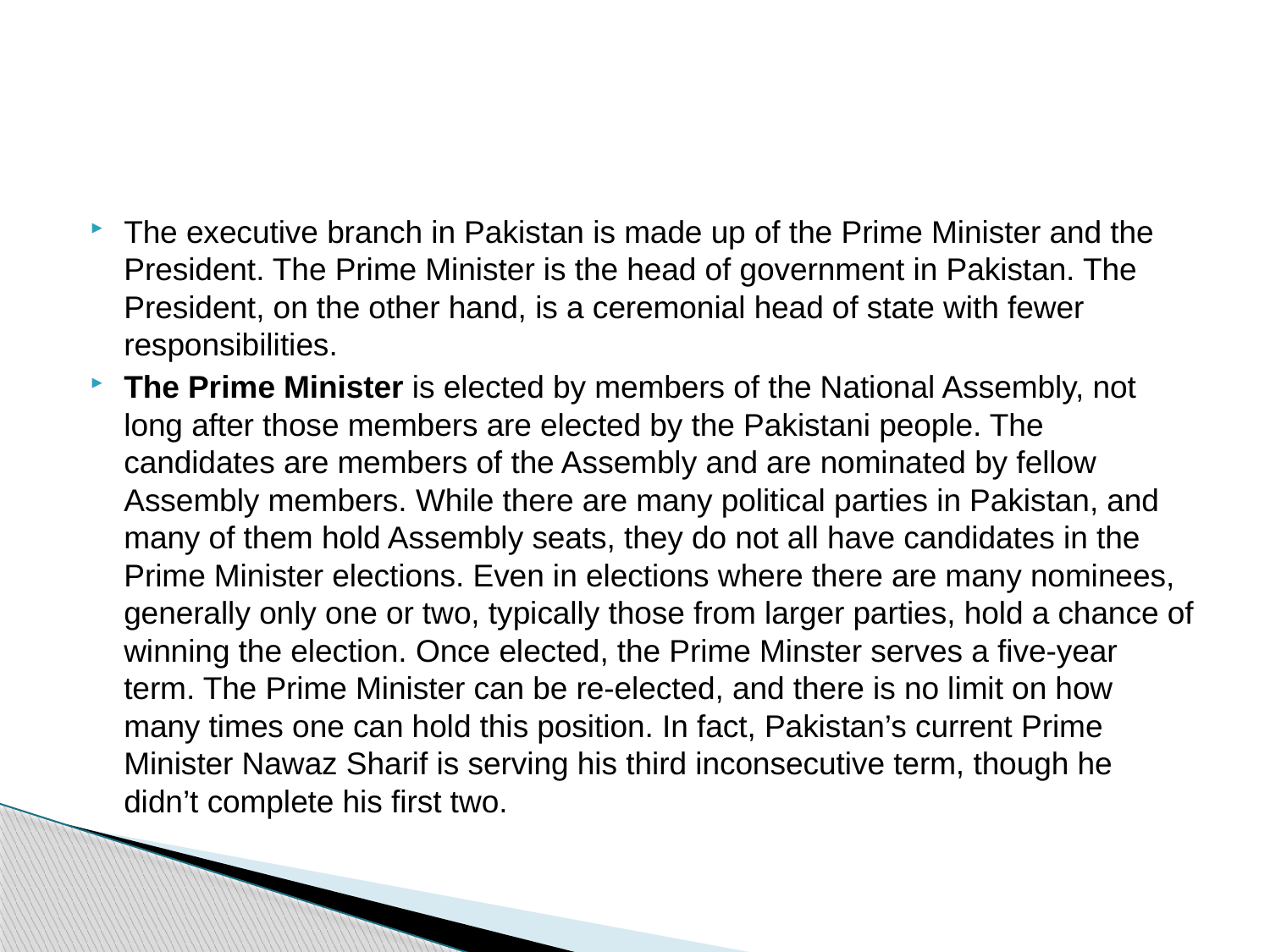

#
The executive branch in Pakistan is made up of the Prime Minister and the President. The Prime Minister is the head of government in Pakistan. The President, on the other hand, is a ceremonial head of state with fewer responsibilities.
The Prime Minister is elected by members of the National Assembly, not long after those members are elected by the Pakistani people. The candidates are members of the Assembly and are nominated by fellow Assembly members. While there are many political parties in Pakistan, and many of them hold Assembly seats, they do not all have candidates in the Prime Minister elections. Even in elections where there are many nominees, generally only one or two, typically those from larger parties, hold a chance of winning the election. Once elected, the Prime Minster serves a five-year term. The Prime Minister can be re-elected, and there is no limit on how many times one can hold this position. In fact, Pakistan’s current Prime Minister Nawaz Sharif is serving his third inconsecutive term, though he didn’t complete his first two.